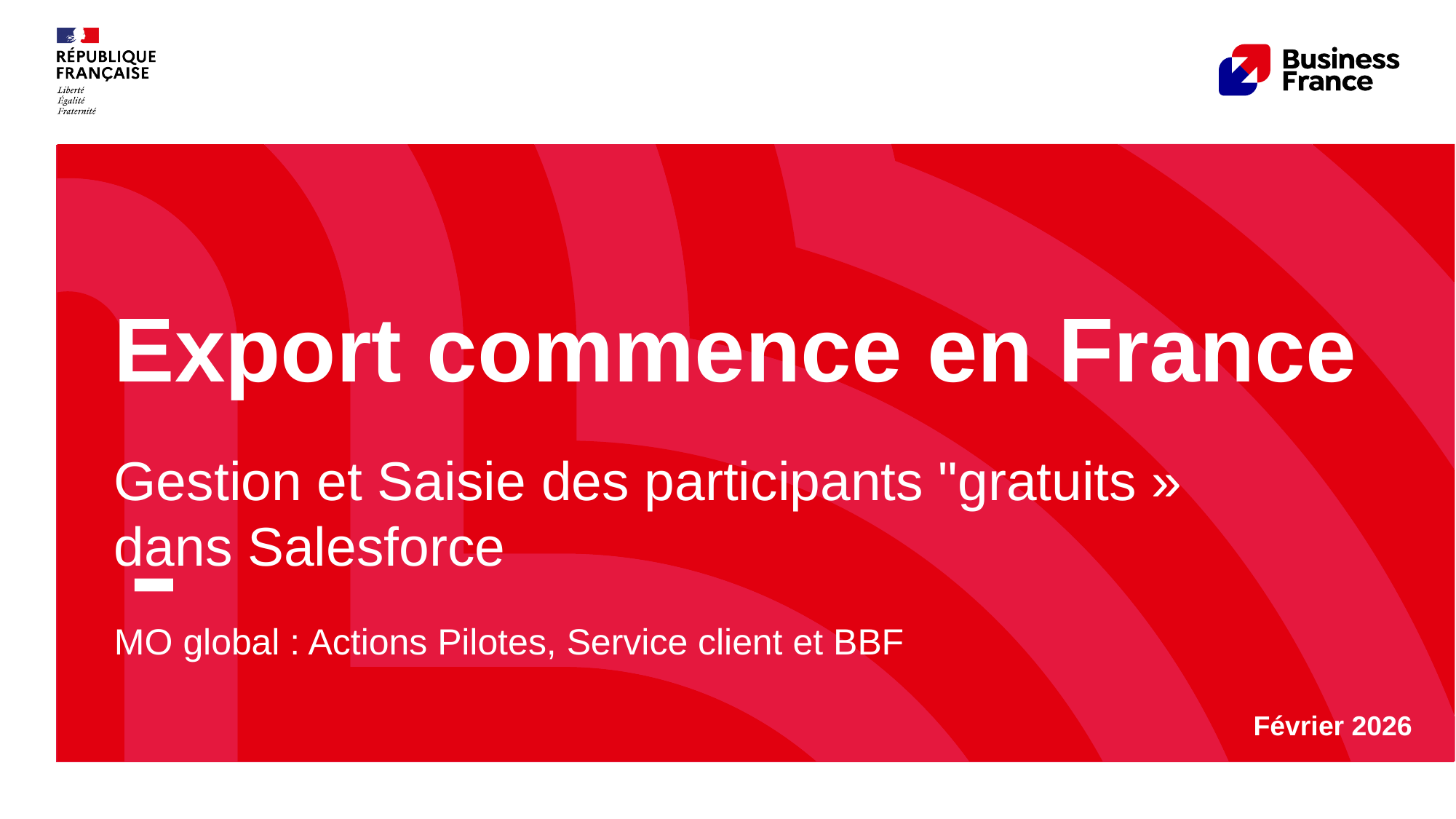

# Export commence en France
Gestion et Saisie des participants "gratuits »
dans Salesforce
MO global : Actions Pilotes, Service client et BBF
Février 2026